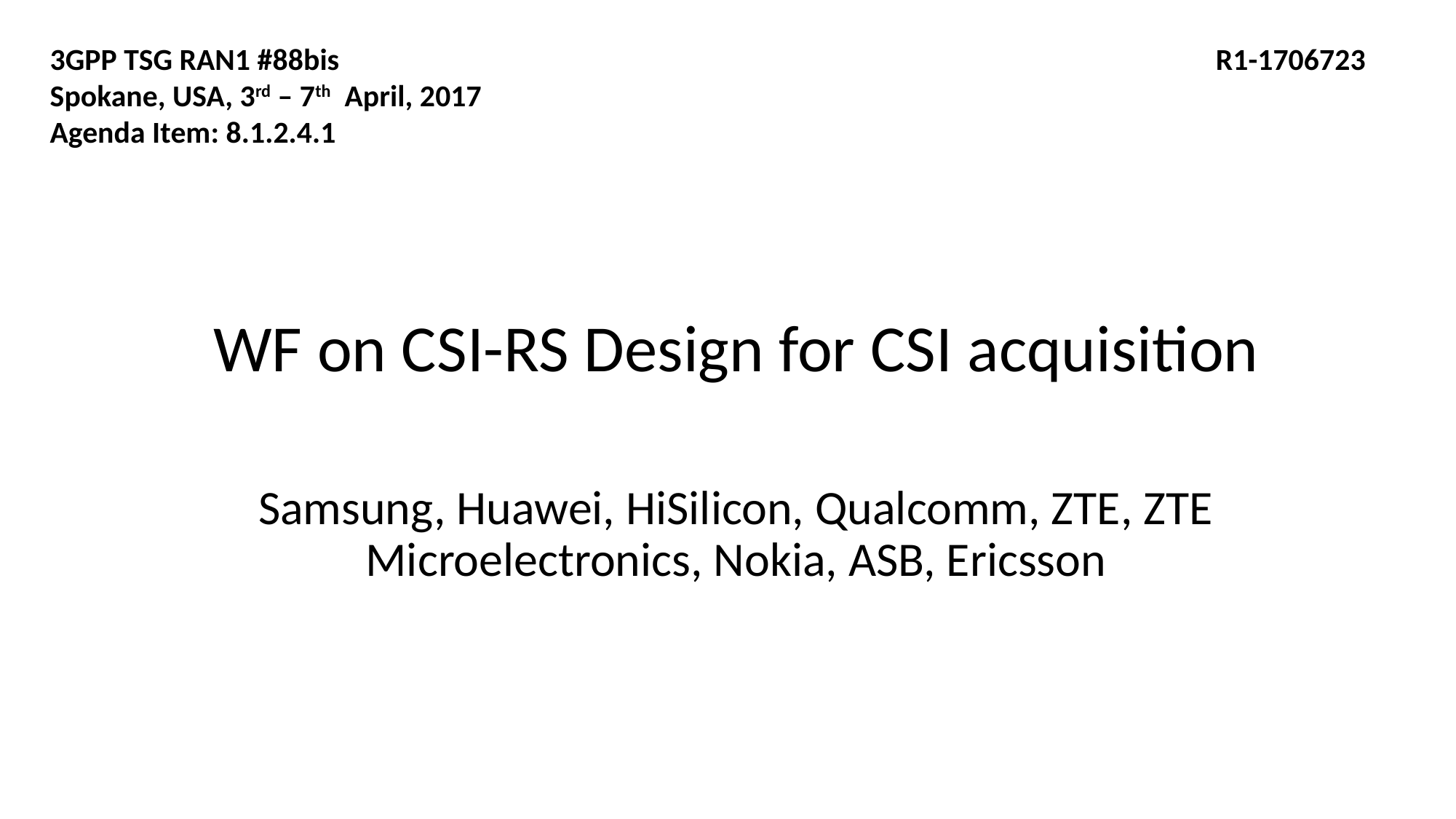

3GPP TSG RAN1 #88bis	R1-1706723
Spokane, USA, 3rd – 7th  April, 2017
Agenda Item: 8.1.2.4.1
# WF on CSI-RS Design for CSI acquisition Samsung, Huawei, HiSilicon, Qualcomm, ZTE, ZTE Microelectronics, Nokia, ASB, Ericsson